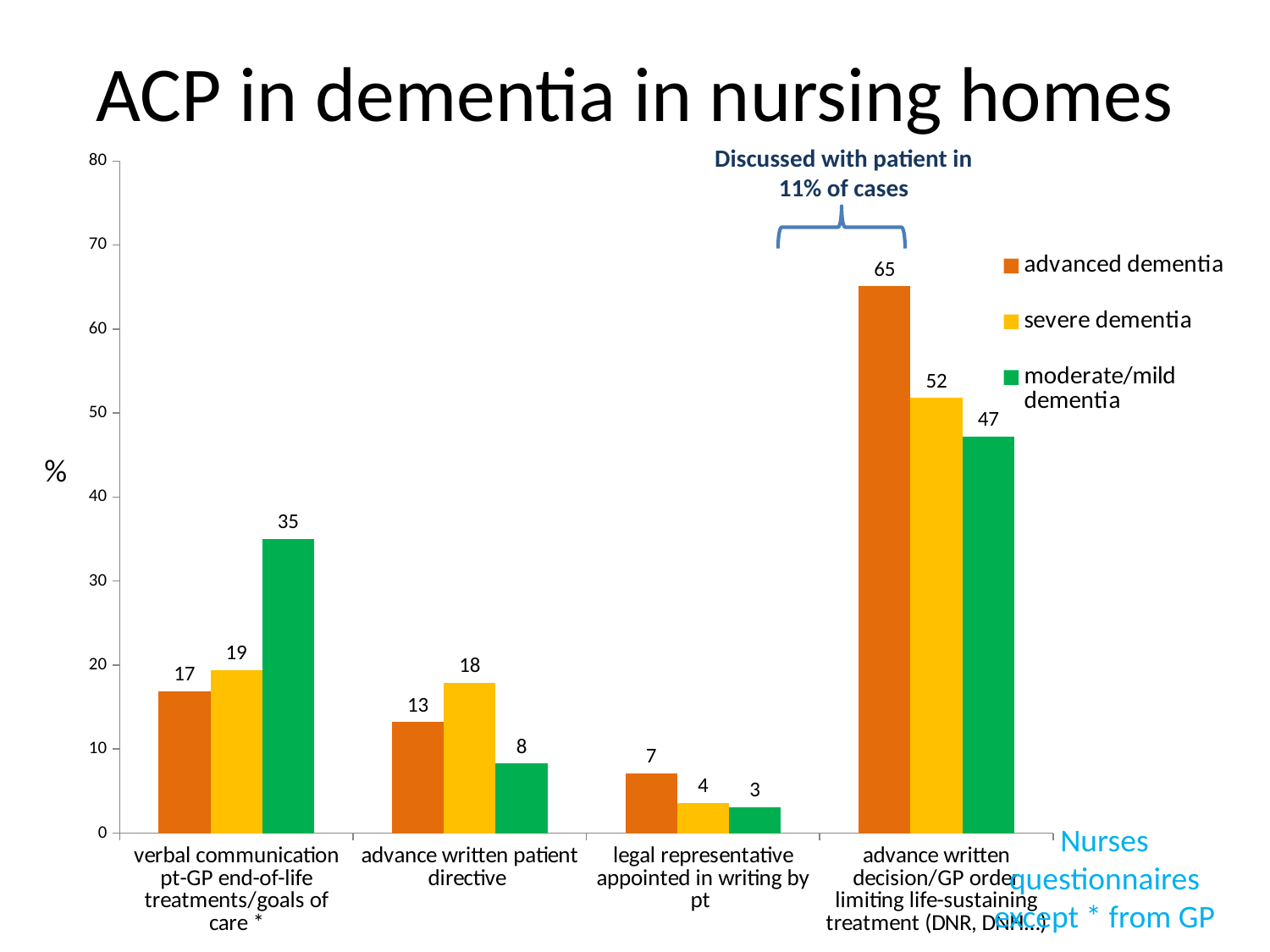

# ACP in dementia in nursing homes

### Chart

| Category | advanced dementia | severe dementia | moderate/mild dementia |
|---|---|---|---|
| verbal communication pt-GP end-of-life treatments/goals of care * | 16.9 | 19.4 | 35.0 |
| advance written patient directive  | 13.2 | 17.9 | 8.3 |
| legal representative appointed in writing by pt  | 7.1 | 3.6 | 3.1 |
| advance written decision/GP order limiting life-sustaining treatment (DNR, DNH…) | 65.1 | 51.8 | 47.2 |
Discussed with patient in 11% of cases

%
Nurses questionnaires except * from GP